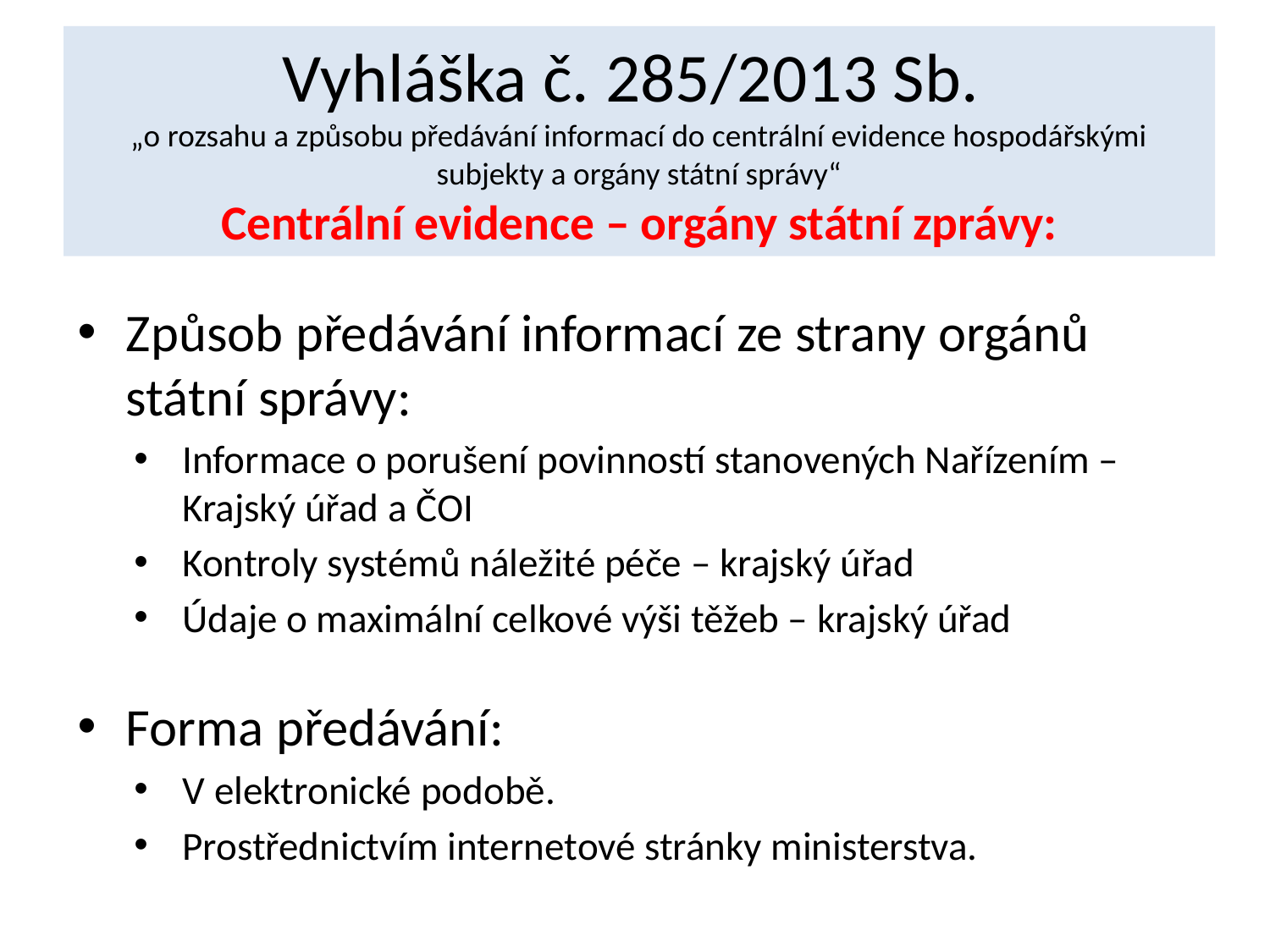

# Vyhláška č. 285/2013 Sb. „o rozsahu a způsobu předávání informací do centrální evidence hospodářskými subjekty a orgány státní správy“ Centrální evidence – orgány státní zprávy:

Způsob předávání informací ze strany orgánů státní správy:
Informace o porušení povinností stanovených Nařízením – Krajský úřad a ČOI
Kontroly systémů náležité péče – krajský úřad
Údaje o maximální celkové výši těžeb – krajský úřad

Forma předávání:
V elektronické podobě.
Prostřednictvím internetové stránky ministerstva.